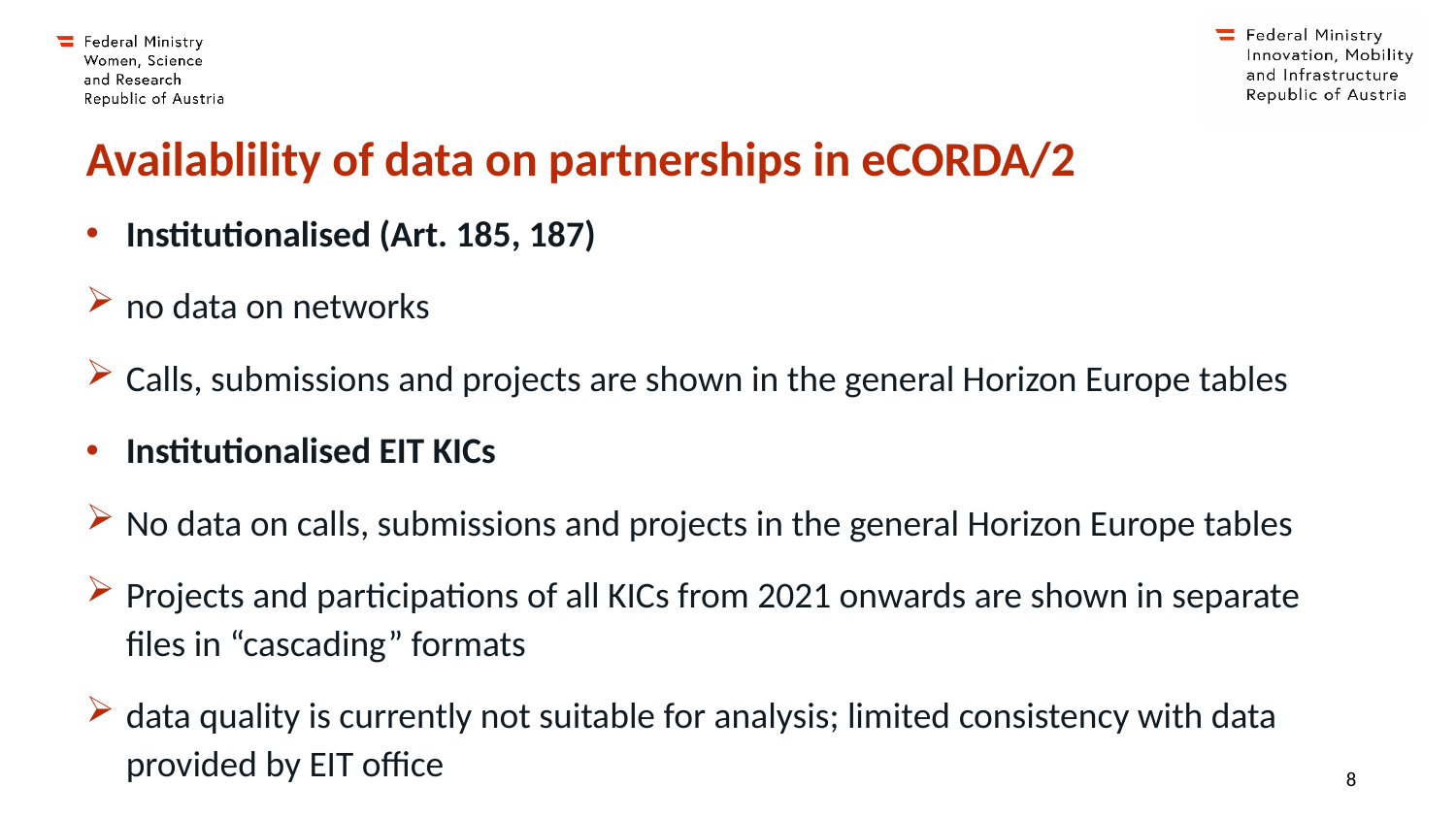

# Availablility of data on partnerships in eCORDA/2
Institutionalised (Art. 185, 187)
no data on networks
Calls, submissions and projects are shown in the general Horizon Europe tables
Institutionalised EIT KICs
No data on calls, submissions and projects in the general Horizon Europe tables
Projects and participations of all KICs from 2021 onwards are shown in separate files in “cascading” formats
data quality is currently not suitable for analysis; limited consistency with data provided by EIT office

8